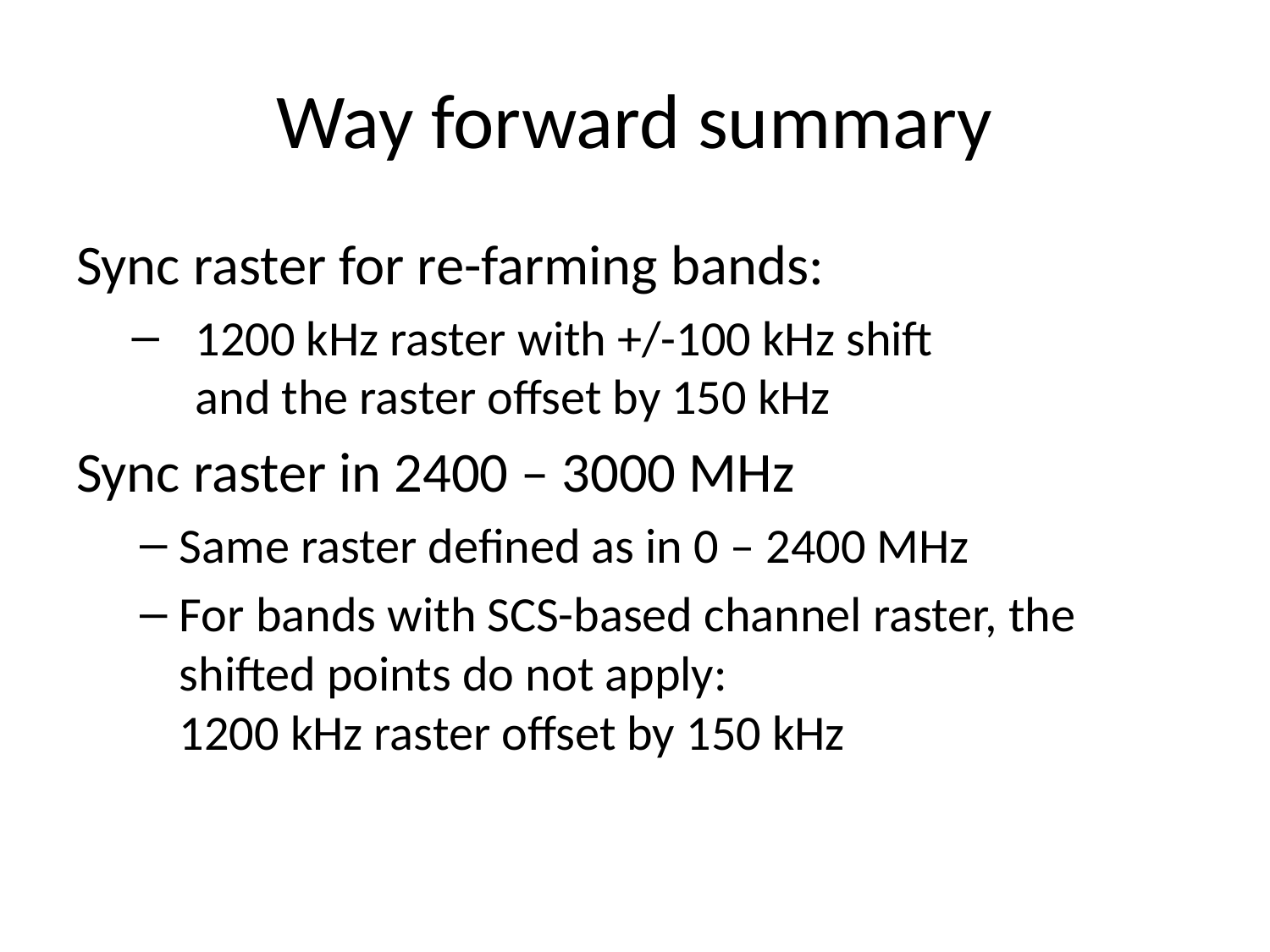

# Way forward summary
Sync raster for re-farming bands:
1200 kHz raster with +/-100 kHz shift
and the raster offset by 150 kHz
Sync raster in 2400 – 3000 MHz
Same raster defined as in 0 – 2400 MHz
For bands with SCS-based channel raster, the shifted points do not apply:
1200 kHz raster offset by 150 kHz